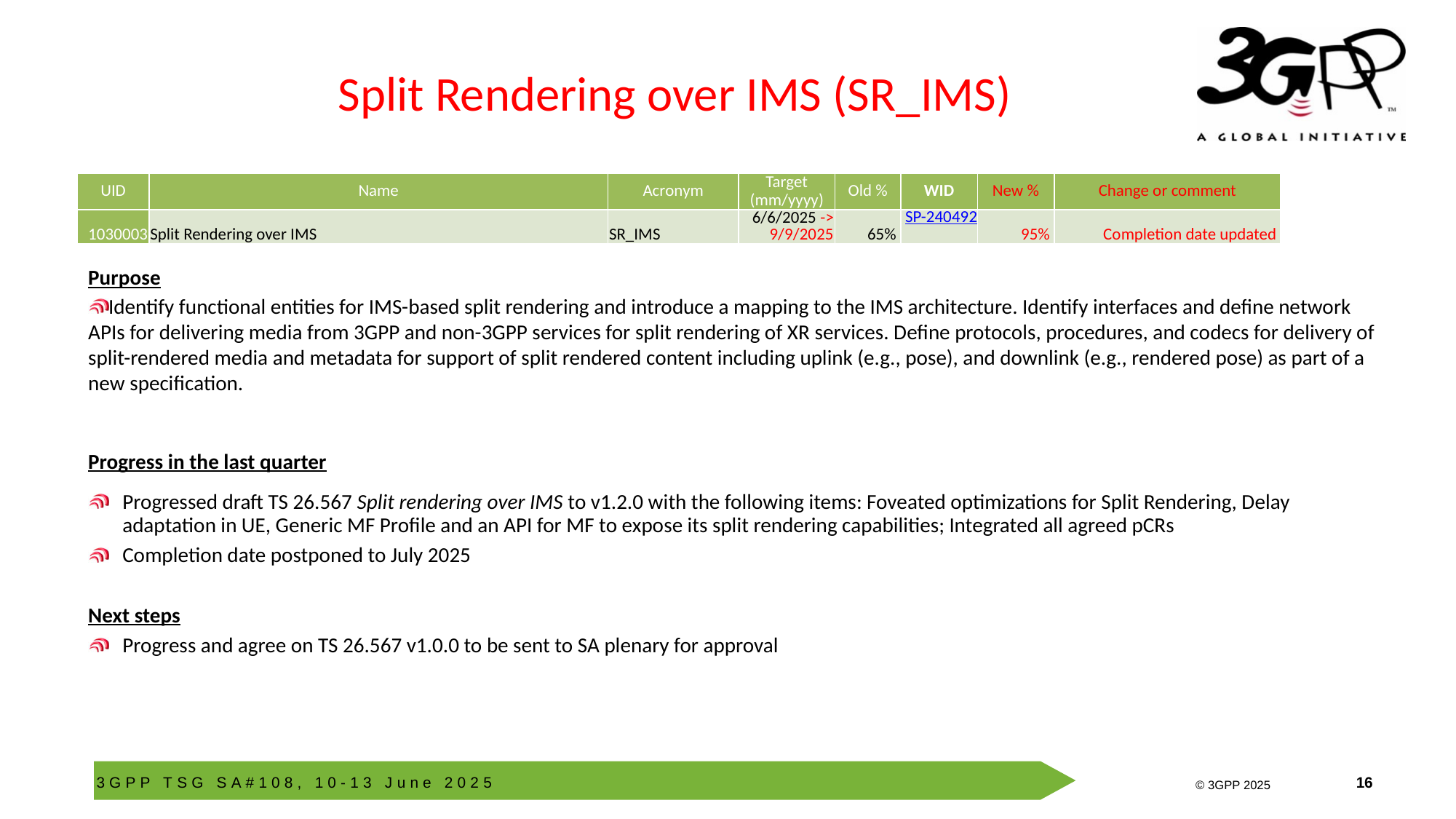

# Split Rendering over IMS (SR_IMS)
| UID | Name | Acronym | Target (mm/yyyy) | Old % | WID | New % | Change or comment |
| --- | --- | --- | --- | --- | --- | --- | --- |
| 1030003 | Split Rendering over IMS | SR\_IMS | 6/6/2025 -> 9/9/2025 | 65% | SP-240492 | 95% | Completion date updated |
Purpose
Identify functional entities for IMS-based split rendering and introduce a mapping to the IMS architecture. Identify interfaces and define network APIs for delivering media from 3GPP and non-3GPP services for split rendering of XR services. Define protocols, procedures, and codecs for delivery of split-rendered media and metadata for support of split rendered content including uplink (e.g., pose), and downlink (e.g., rendered pose) as part of a new specification.

Progress in the last quarter
Progressed draft TS 26.567 Split rendering over IMS to v1.2.0 with the following items: Foveated optimizations for Split Rendering, Delay adaptation in UE, Generic MF Profile and an API for MF to expose its split rendering capabilities; Integrated all agreed pCRs
Completion date postponed to July 2025

Next steps
Progress and agree on TS 26.567 v1.0.0 to be sent to SA plenary for approval